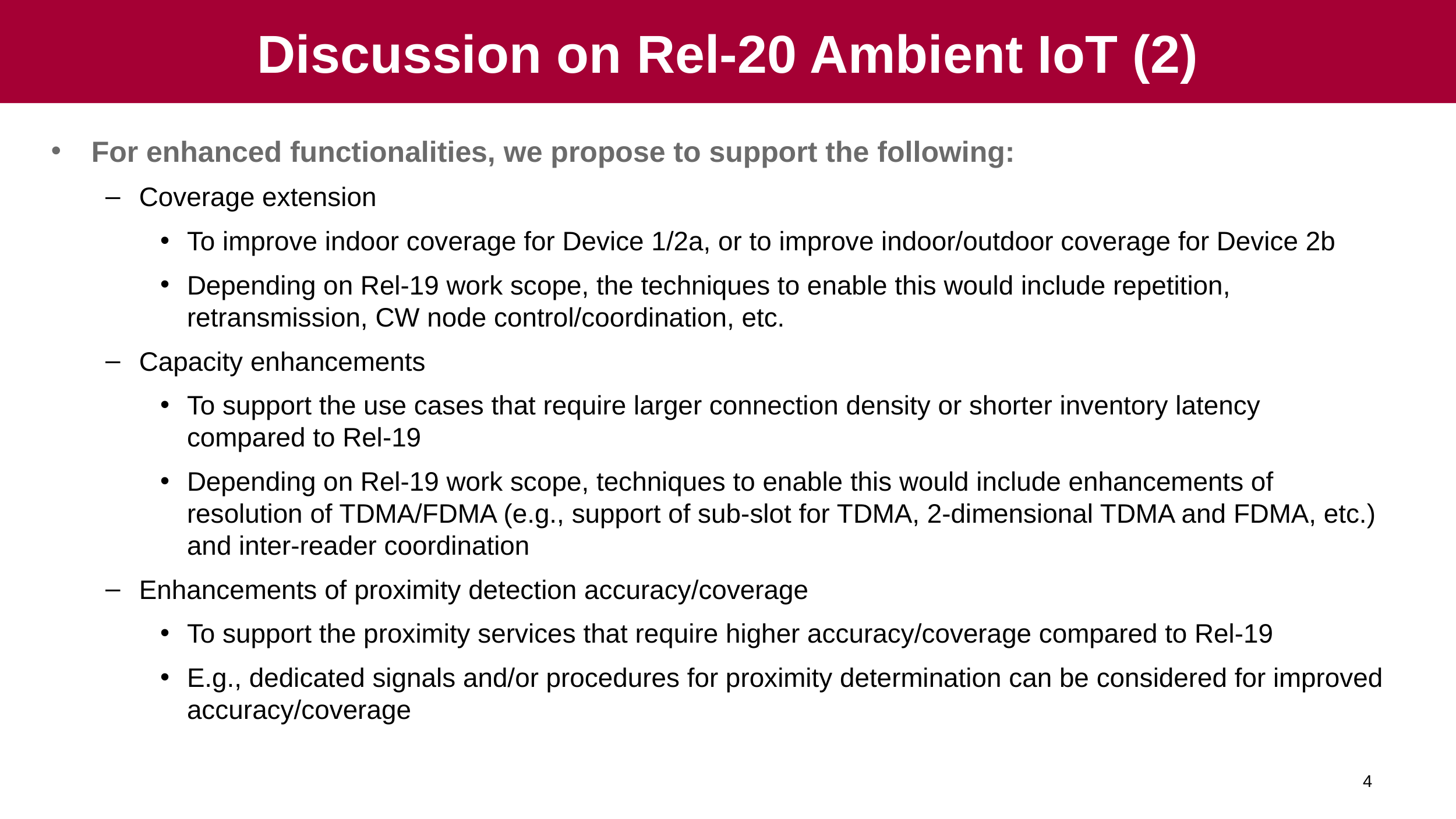

# Discussion on Rel-20 Ambient IoT (2)
For enhanced functionalities, we propose to support the following:
Coverage extension
To improve indoor coverage for Device 1/2a, or to improve indoor/outdoor coverage for Device 2b
Depending on Rel-19 work scope, the techniques to enable this would include repetition, retransmission, CW node control/coordination, etc.
Capacity enhancements
To support the use cases that require larger connection density or shorter inventory latency compared to Rel-19
Depending on Rel-19 work scope, techniques to enable this would include enhancements of resolution of TDMA/FDMA (e.g., support of sub-slot for TDMA, 2-dimensional TDMA and FDMA, etc.) and inter-reader coordination
Enhancements of proximity detection accuracy/coverage
To support the proximity services that require higher accuracy/coverage compared to Rel-19
E.g., dedicated signals and/or procedures for proximity determination can be considered for improved accuracy/coverage

4